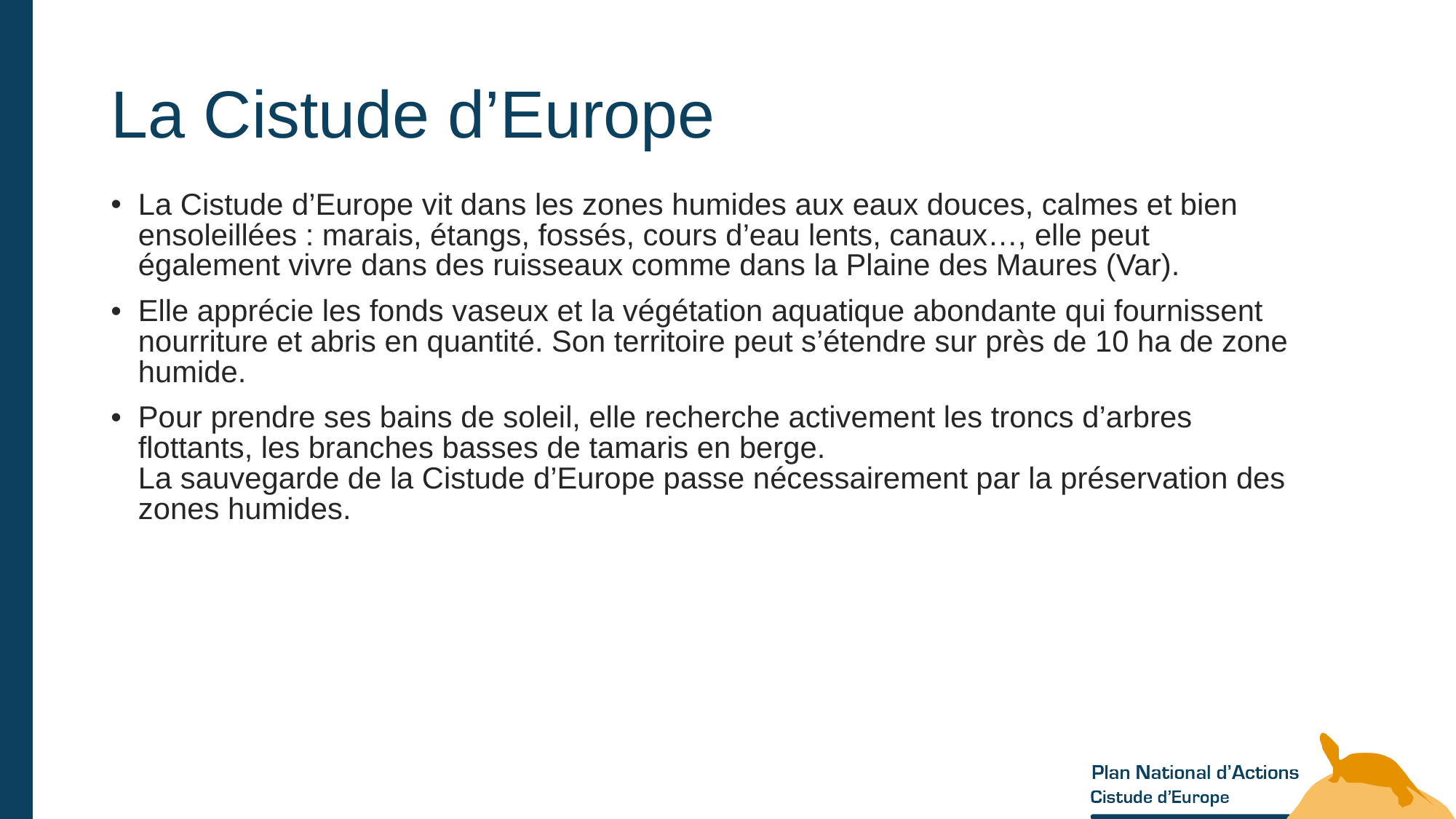

La Cistude d’Europe
La Cistude d’Europe vit dans les zones humides aux eaux douces, calmes et bien ensoleillées : marais, étangs, fossés, cours d’eau lents, canaux…, elle peut également vivre dans des ruisseaux comme dans la Plaine des Maures (Var).
Elle apprécie les fonds vaseux et la végétation aquatique abondante qui fournissent nourriture et abris en quantité. Son territoire peut s’étendre sur près de 10 ha de zone humide.
Pour prendre ses bains de soleil, elle recherche activement les troncs d’arbres flottants, les branches basses de tamaris en berge.
La sauvegarde de la Cistude d’Europe passe nécessairement par la préservation des zones humides.